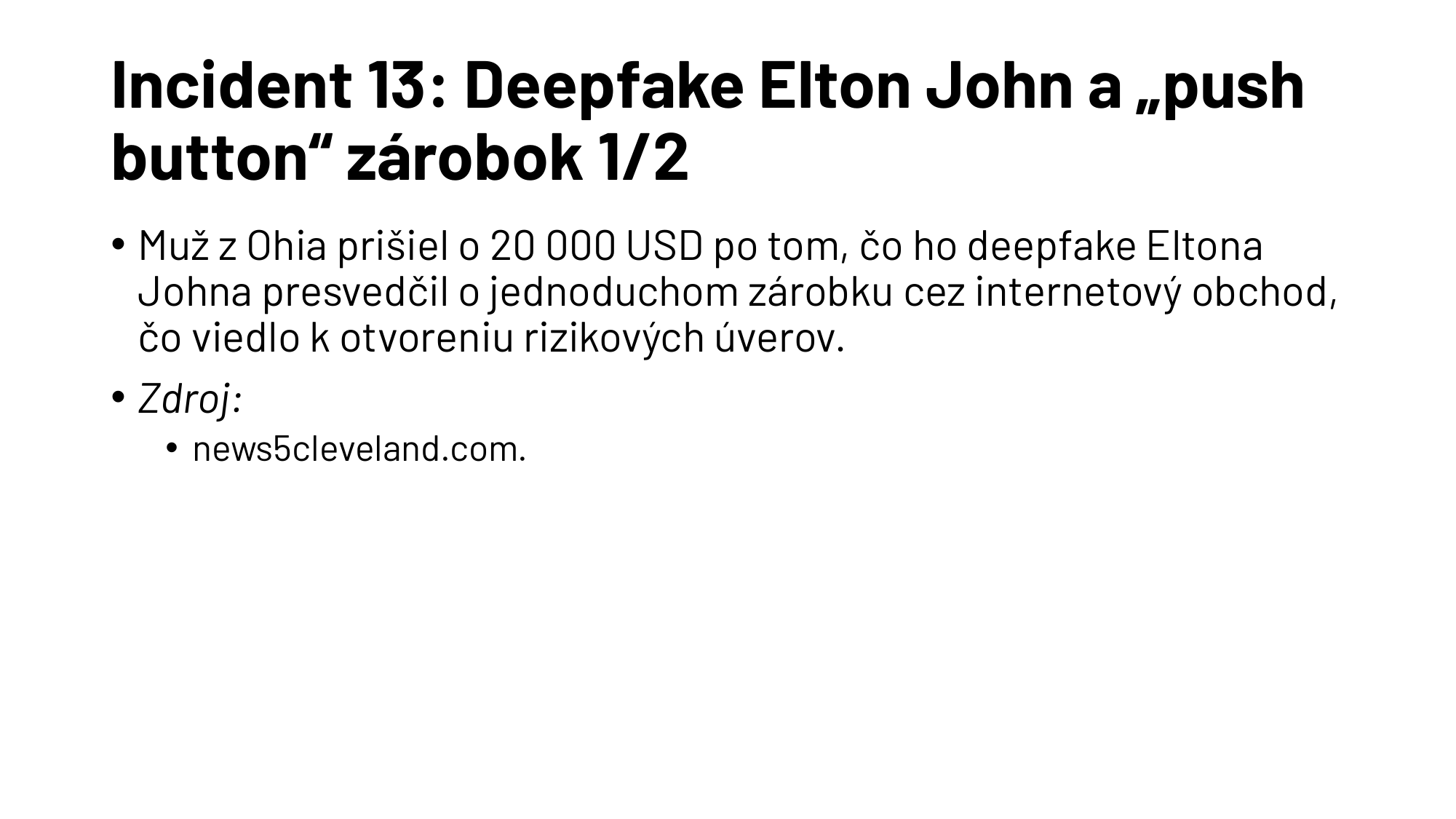

# Incident 13: Deepfake Elton John a „push button“ zárobok 1/2
Muž z Ohia prišiel o 20 000 USD po tom, čo ho deepfake Eltona Johna presvedčil o jednoduchom zárobku cez internetový obchod, čo viedlo k otvoreniu rizikových úverov.
Zdroj:
news5cleveland.com.